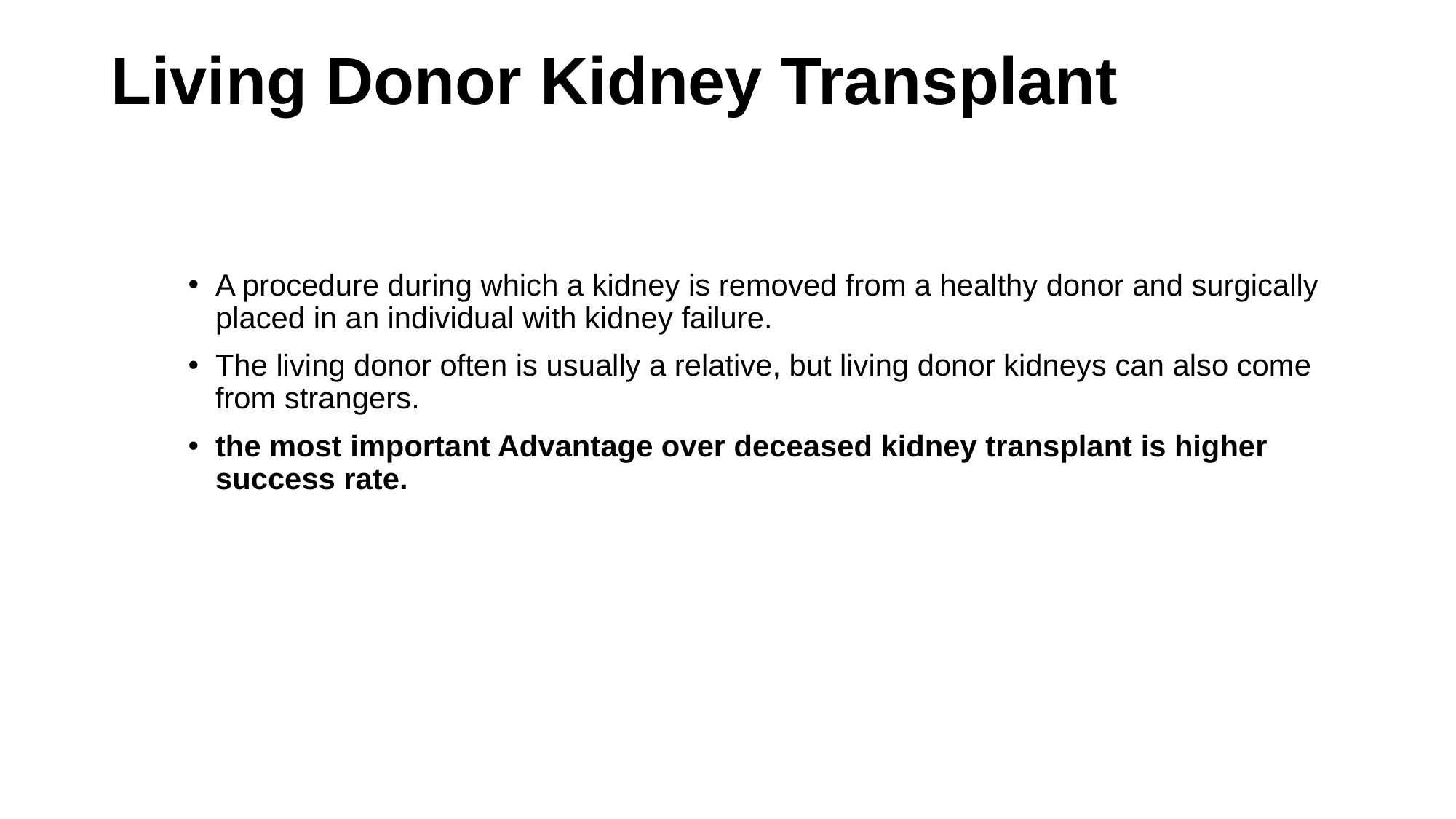

# Living Donor Kidney Transplant
A procedure during which a kidney is removed from a healthy donor and surgically placed in an individual with kidney failure.
The living donor often is usually a relative, but living donor kidneys can also come from strangers.
the most important Advantage over deceased kidney transplant is higher success rate.